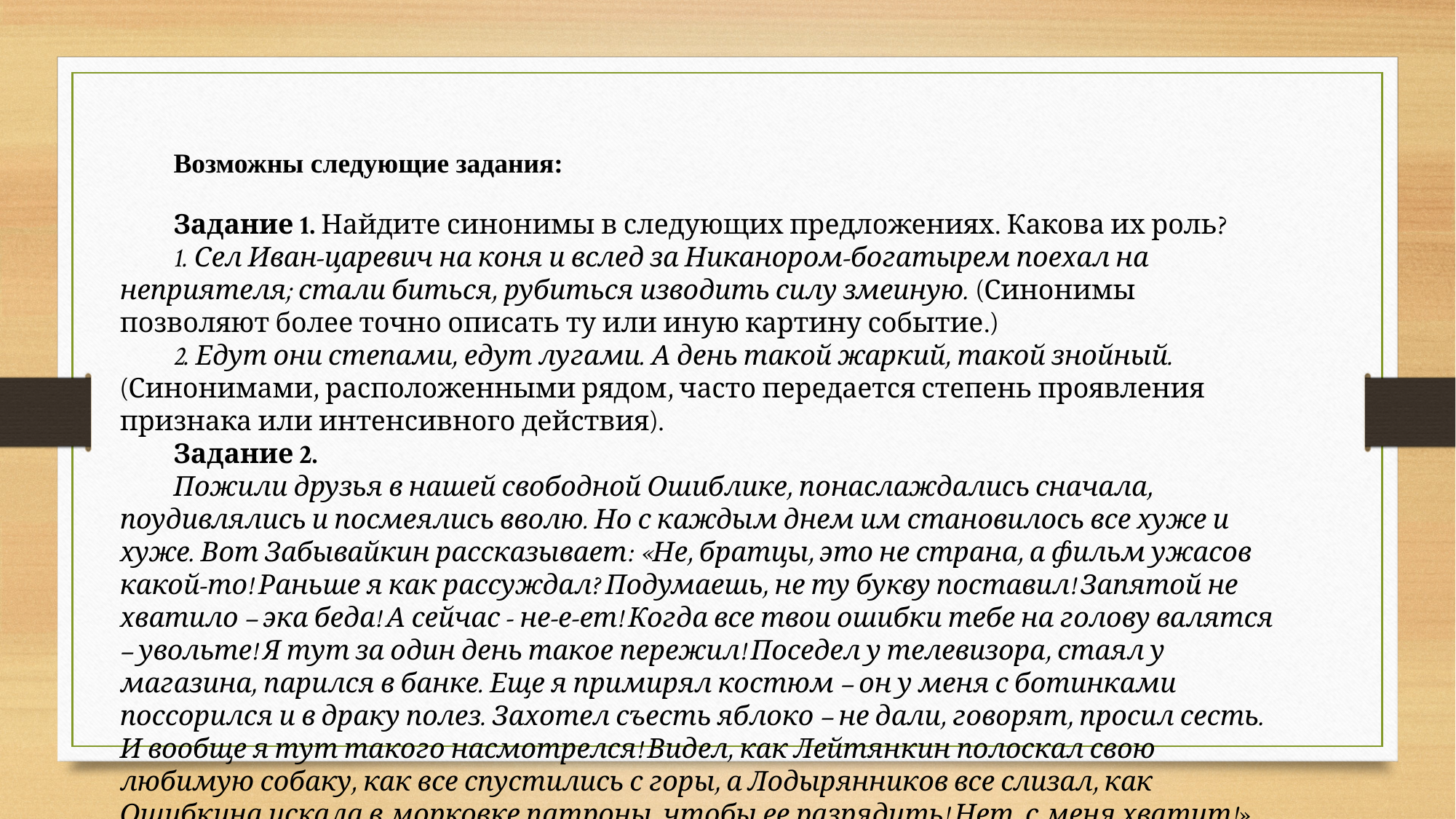

Возможны следующие задания:

Задание 1. Найдите синонимы в следующих предложениях. Какова их роль?
1. Сел Иван-царевич на коня и вслед за Никанором-богатырем поехал на неприятеля; стали биться, рубиться изводить силу змеиную. (Синонимы позволяют более точно описать ту или иную картину событие.)
2. Едут они степами, едут лугами. А день такой жаркий, такой знойный. (Синонимами, расположенными рядом, часто передается степень проявления признака или интенсивного действия).
Задание 2.
Пожили друзья в нашей свободной Ошиблике, понаслаждались сначала, поудивлялись и посмеялись вволю. Но с каждым днем им становилось все хуже и хуже. Вот Забывайкин рассказывает: «Не, братцы, это не страна, а фильм ужасов какой-то! Раньше я как рассуждал? Подумаешь, не ту букву поставил! Запятой не хватило – эка беда! А сейчас - не-е-ет! Когда все твои ошибки тебе на голову валятся – увольте! Я тут за один день такое пережил! Поседел у телевизора, стаял у магазина, парился в банке. Еще я примирял костюм – он у меня с ботинками поссорился и в драку полез. Захотел съесть яблоко – не дали, говорят, просил сесть. И вообще я тут такого насмотрелся! Видел, как Лейтянкин полоскал свою любимую собаку, как все спустились с горы, а Лодырянников все слизал, как Ошибкина искала в морковке патроны, чтобы ее разрядить! Нет, с меня хватит!»

А вы как считаете? Исправьте и объясните ошибки.